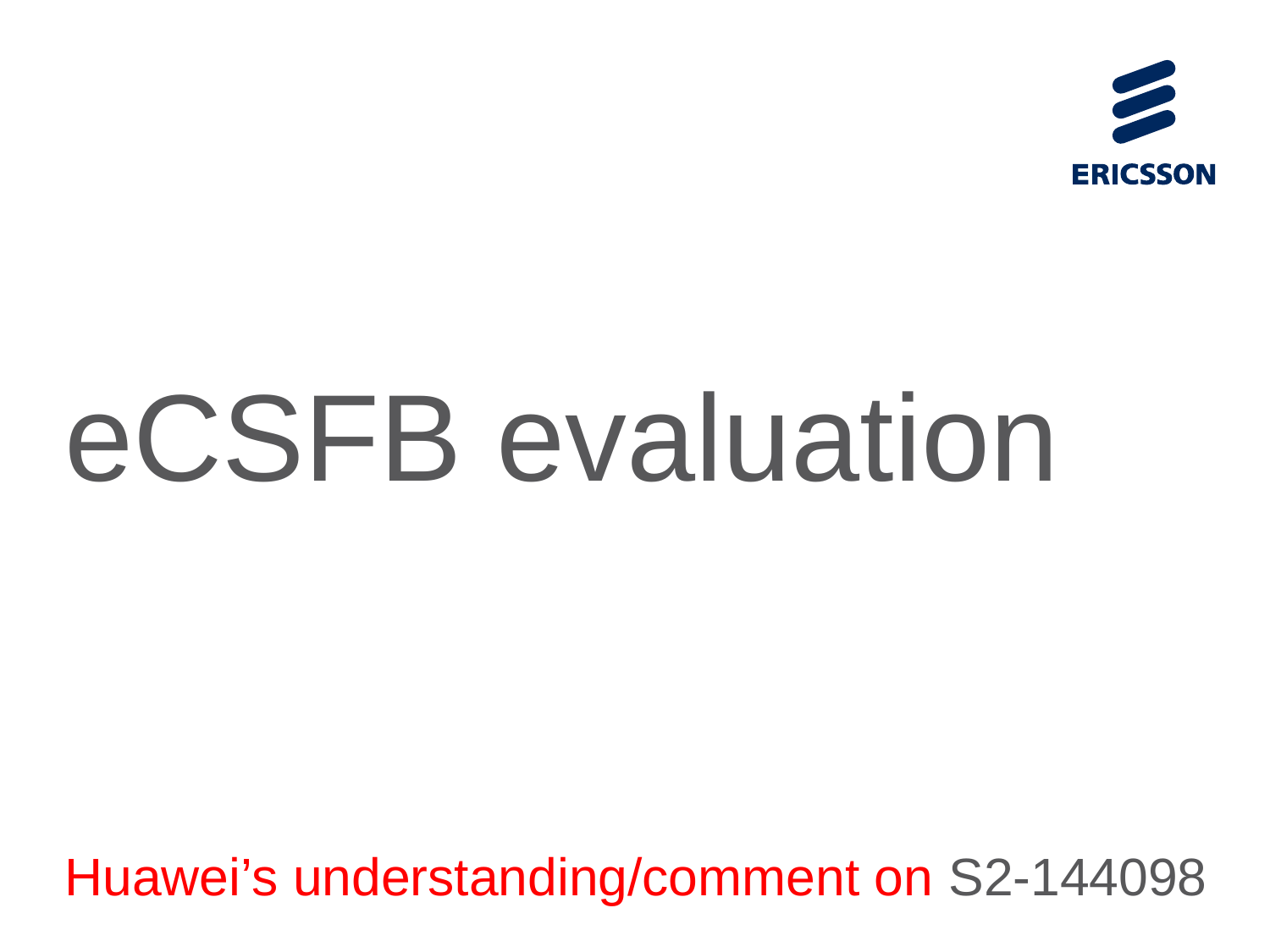

# eCSFB evaluation
Huawei’s understanding/comment on S2-144098